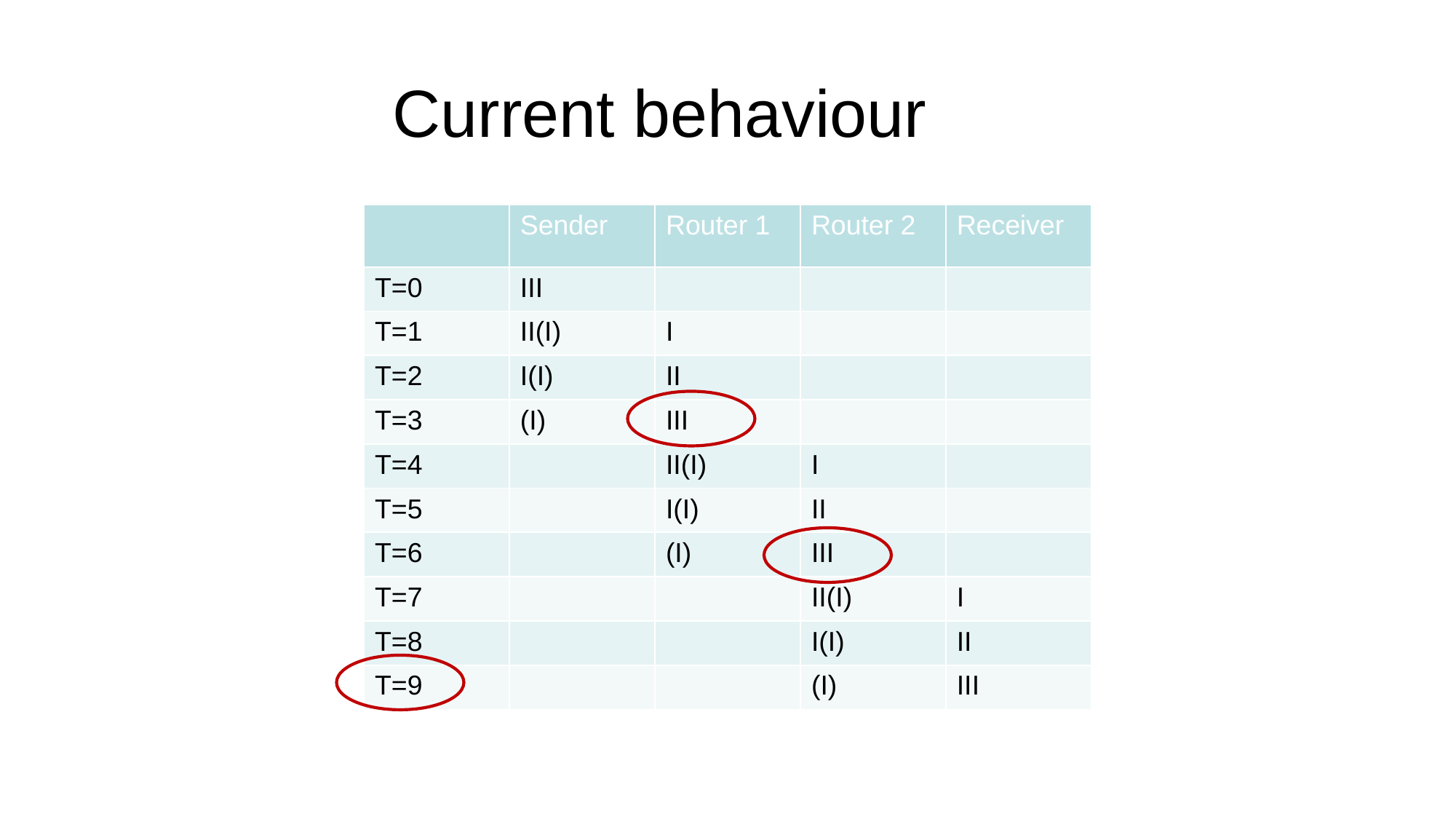

# Current behaviour
|  | Sender | Router 1 | Router 2 | Receiver |
| --- | --- | --- | --- | --- |
| T=0 | III |  |  |  |
| T=1 | II(I) | I |  |  |
| T=2 | I(I) | II |  |  |
| T=3 | (I) | III |  |  |
| T=4 |  | II(I) | I |  |
| T=5 |  | I(I) | II |  |
| T=6 |  | (I) | III |  |
| T=7 |  |  | II(I) | I |
| T=8 |  |  | I(I) | II |
| T=9 |  |  | (I) | III |